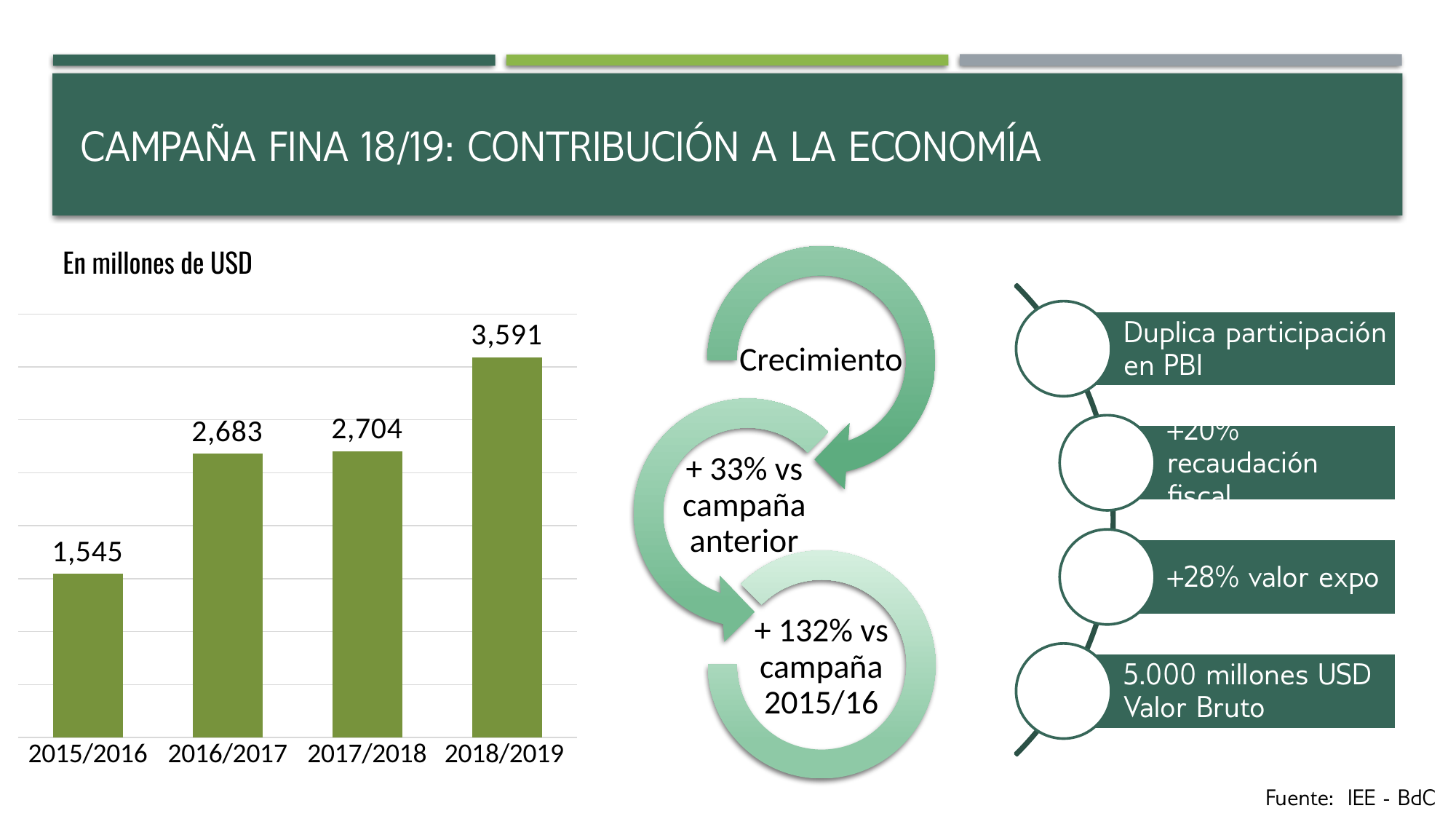

# Campaña fina 18/19: contribución a la economía
Duplica participación en PBI
+20% recaudación fiscal
+28% valor expo
5.000 millones USD Valor Bruto
En millones de USD
Crecimiento
+ 33% vs campaña anterior
+ 132% vs campaña 2015/16

### Chart

| Category | PBI Trigero |
|---|---|
| 2015/2016 | 1544.9135984707225 |
| 2016/2017 | 2683.1002507364715 |
| 2017/2018 | 2704.2543078591466 |
| 2018/2019  | 3591.412041423997 |
Fuente:  IEE - BdC